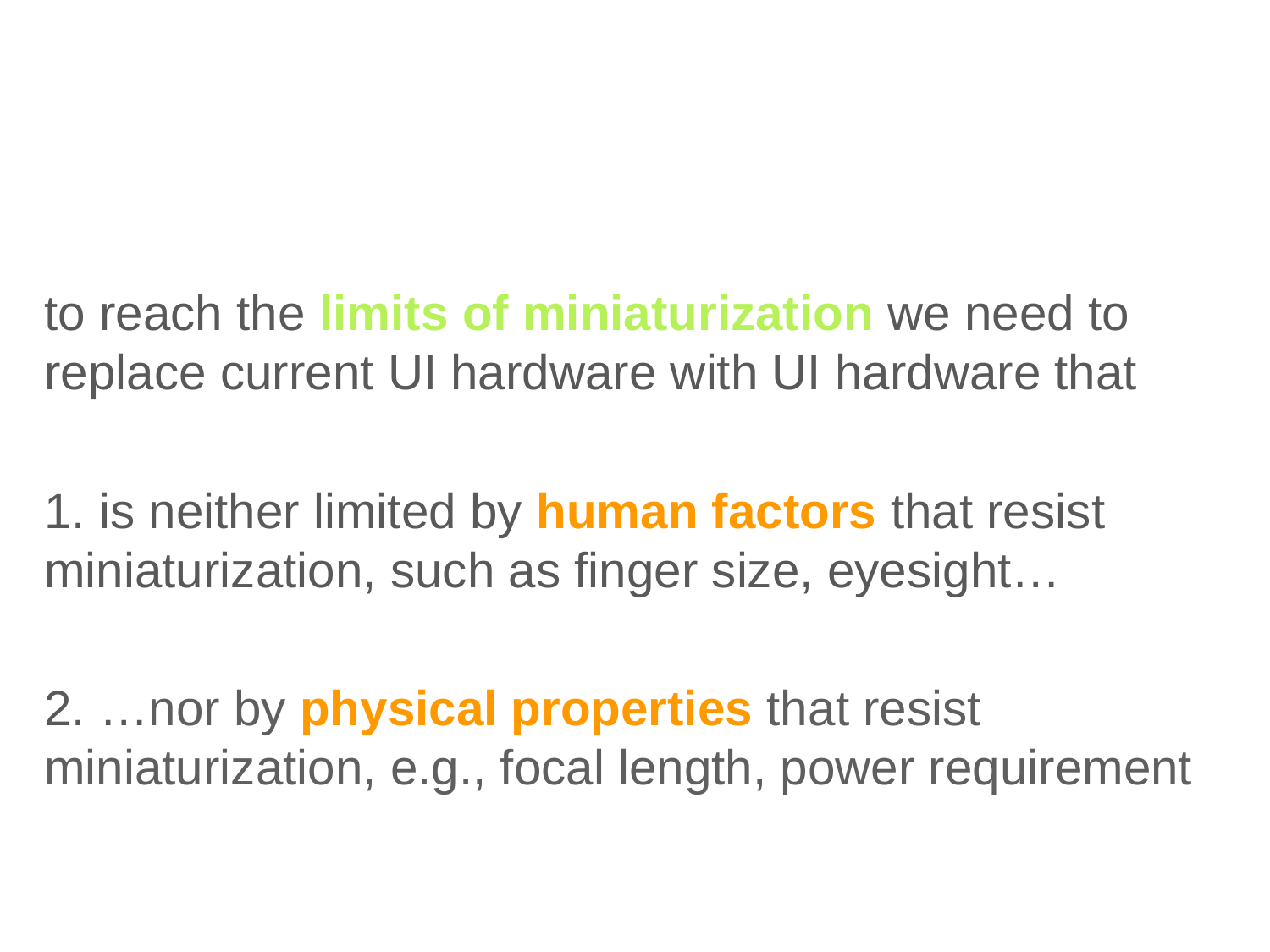

to reach the limits of miniaturization we need to replace current UI hardware with UI hardware that

1. is neither limited by human factors that resist miniaturization, such as finger size, eyesight…

2. …nor by physical properties that resist miniaturization, e.g., focal length, power requirement